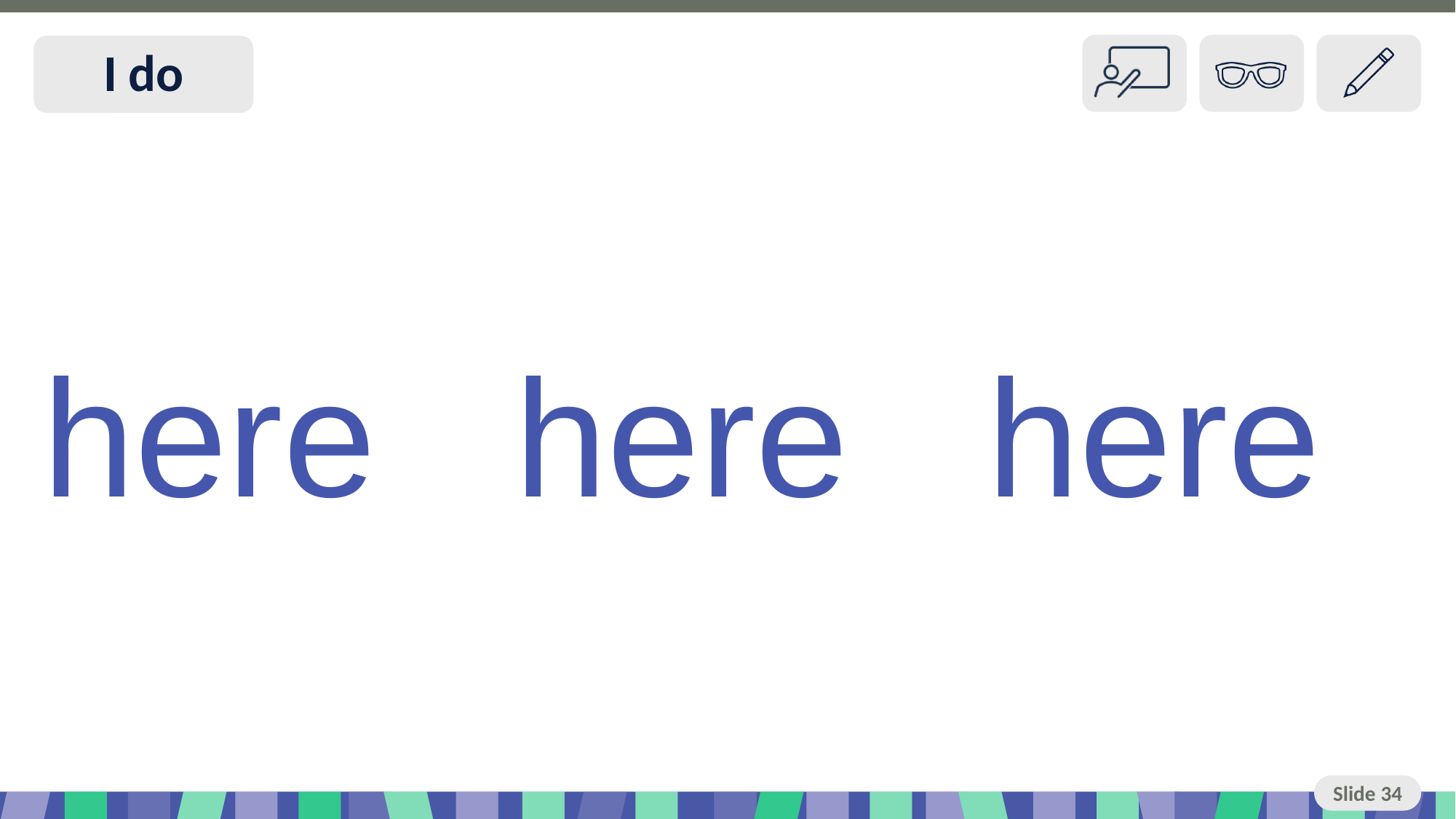

# Slide 34 I do
here   here   here